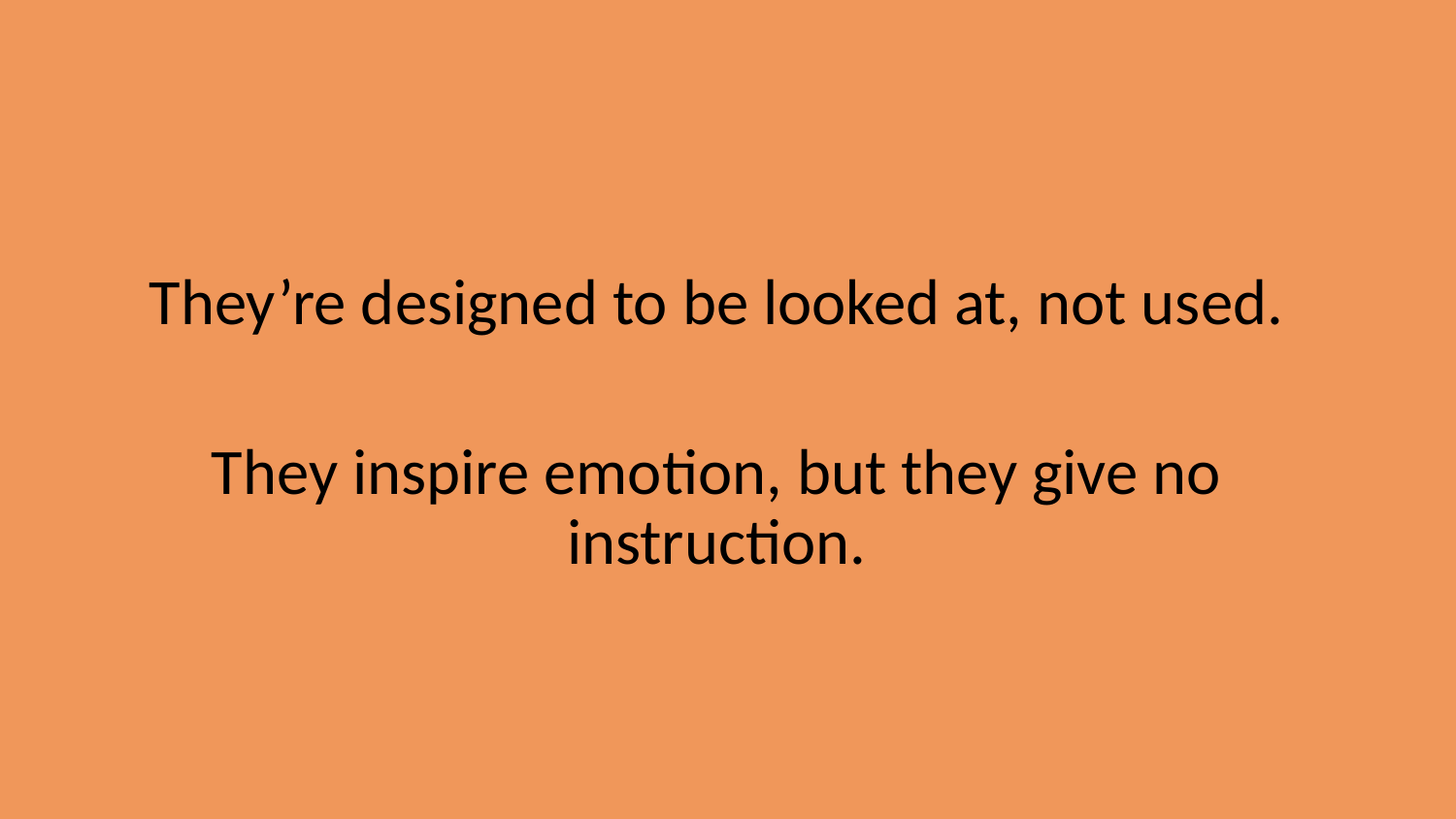

They’re designed to be looked at, not used.

They inspire emotion, but they give no instruction.